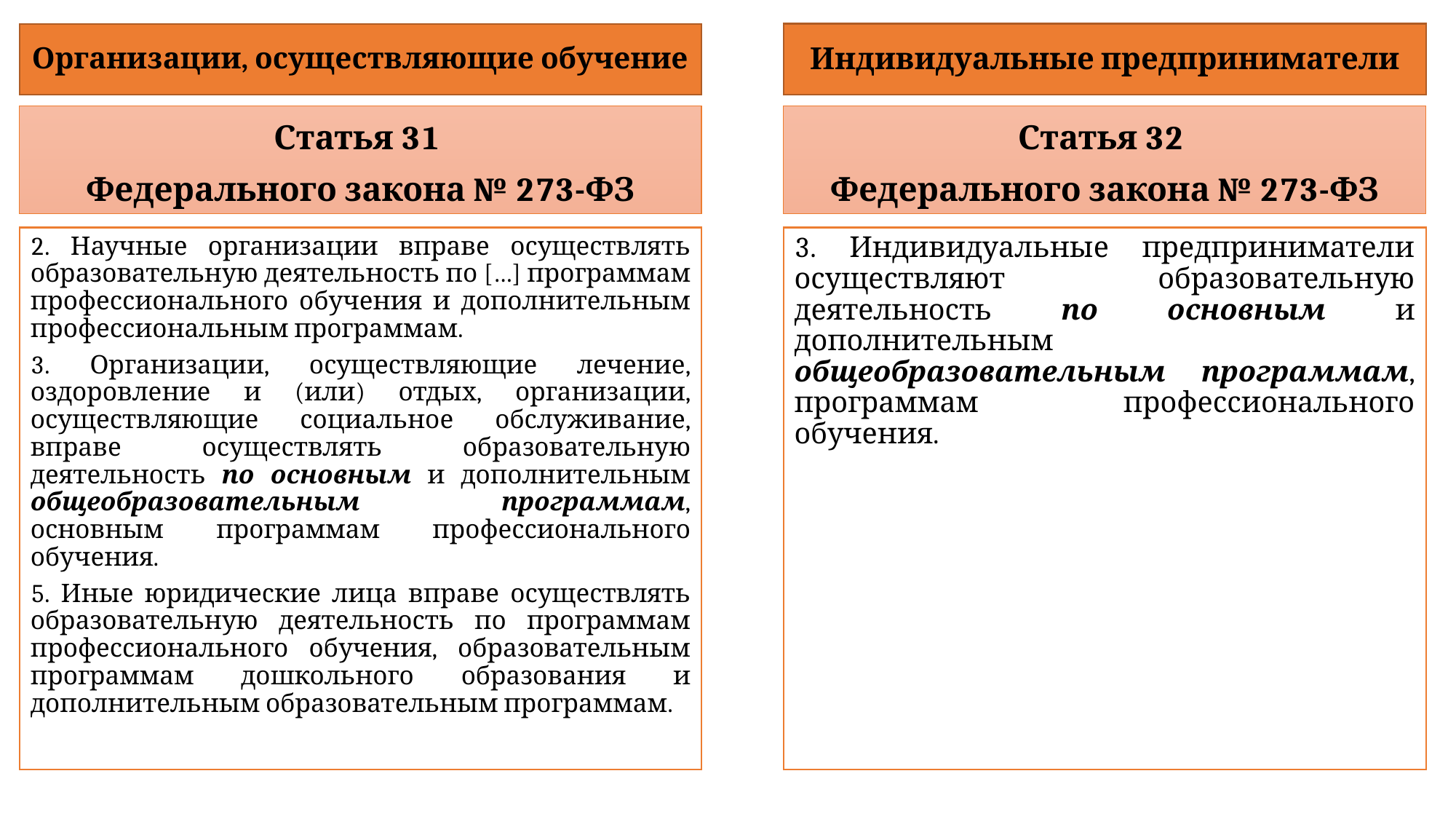

# Организации, осуществляющие обучение
Индивидуальные предприниматели
Статья 31
Федерального закона № 273-ФЗ
Статья 32
Федерального закона № 273-ФЗ
2. Научные организации вправе осуществлять образовательную деятельность по […] программам профессионального обучения и дополнительным профессиональным программам.
3. Организации, осуществляющие лечение, оздоровление и (или) отдых, организации, осуществляющие социальное обслуживание, вправе осуществлять образовательную деятельность по основным и дополнительным общеобразовательным программам, основным программам профессионального обучения.
5. Иные юридические лица вправе осуществлять образовательную деятельность по программам профессионального обучения, образовательным программам дошкольного образования и дополнительным образовательным программам.

3. Индивидуальные предприниматели осуществляют образовательную деятельность по основным и дополнительным общеобразовательным программам, программам профессионального обучения.